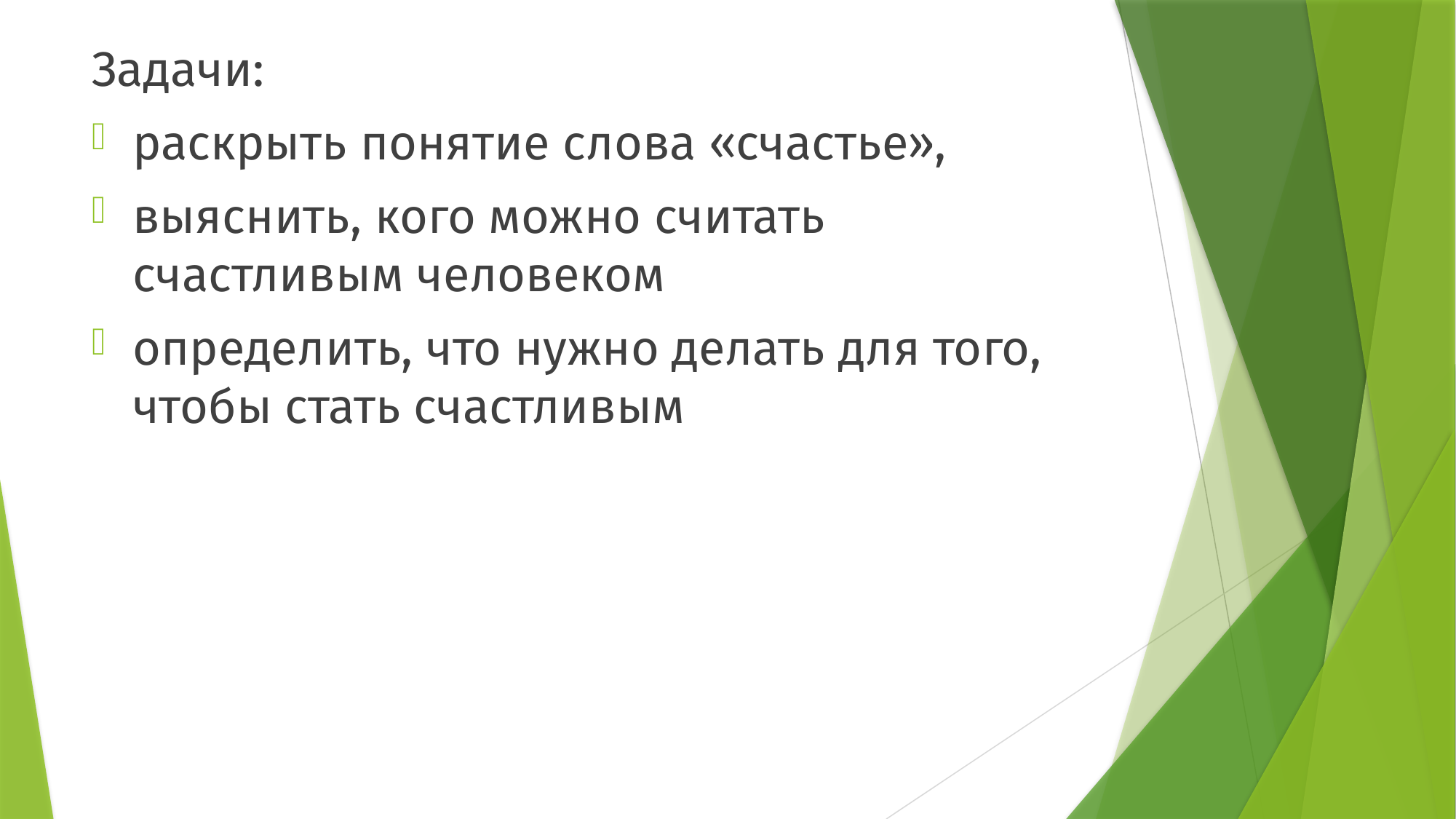

Задачи:
раскрыть понятие слова «счастье»,
выяснить, кого можно считать счастливым человеком
определить, что нужно делать для того, чтобы стать счастливым